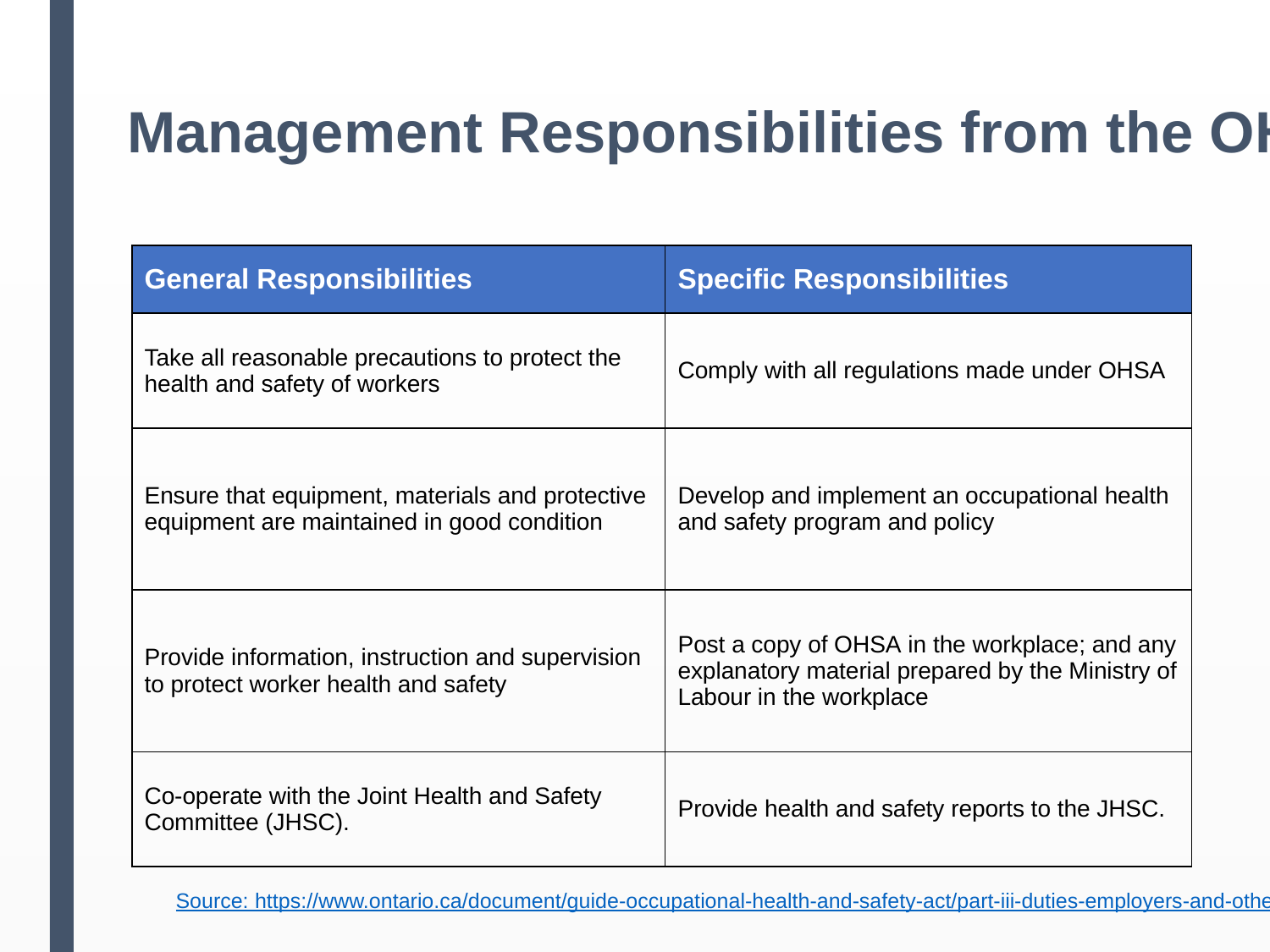

# Management Responsibilities from the OHSA
| General Responsibilities | Specific Responsibilities |
| --- | --- |
| Take all reasonable precautions to protect the health and safety of workers | Comply with all regulations made under OHSA |
| Ensure that equipment, materials and protective equipment are maintained in good condition | Develop and implement an occupational health and safety program and policy |
| Provide information, instruction and supervision to protect worker health and safety | Post a copy of OHSA in the workplace; and any explanatory material prepared by the Ministry of Labour in the workplace |
| Co-operate with the Joint Health and Safety Committee (JHSC). | Provide health and safety reports to the JHSC. |
Source: https://www.ontario.ca/document/guide-occupational-health-and-safety-act/part-iii-duties-employers-and-other-persons#section-0